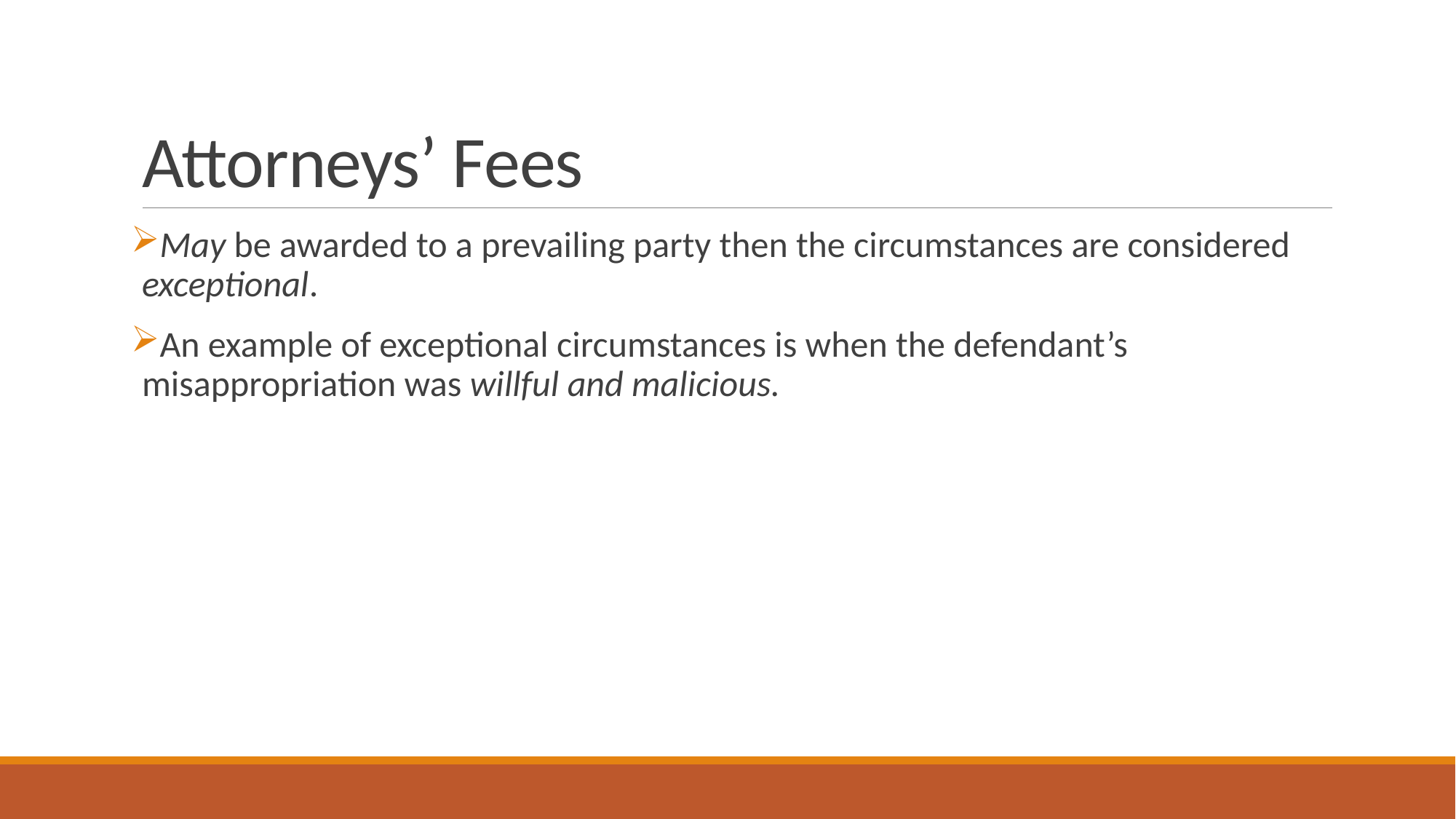

# Attorneys’ Fees
May be awarded to a prevailing party then the circumstances are considered exceptional.
An example of exceptional circumstances is when the defendant’s misappropriation was willful and malicious.